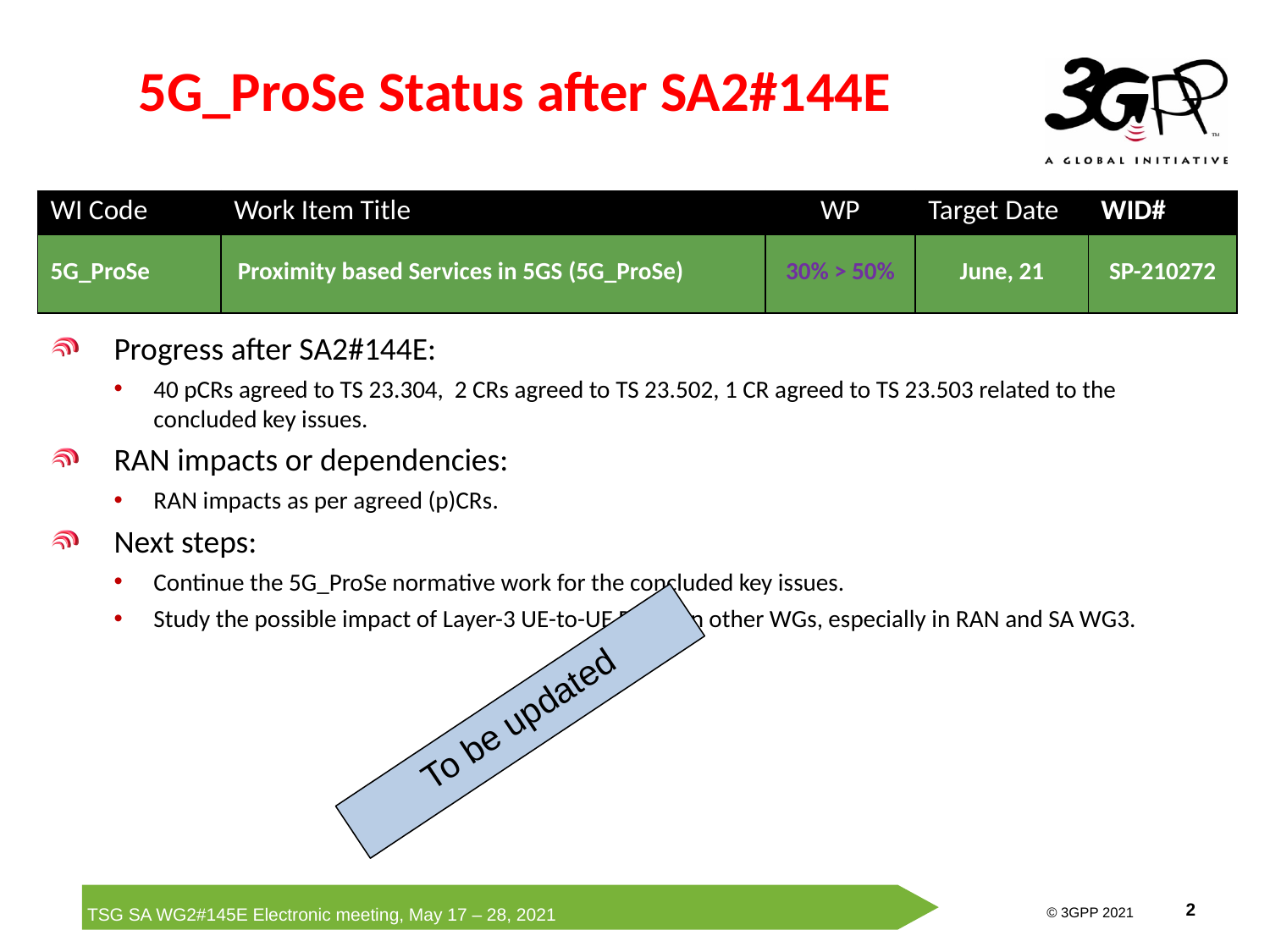

# 5G_ProSe Status after SA2#144E
| WI Code | Work Item Title | WP | Target Date | WID# |
| --- | --- | --- | --- | --- |
| 5G\_ProSe | Proximity based Services in 5GS (5G\_ProSe) | 30% > 50% | June, 21 | SP-210272 |
Progress after SA2#144E:
40 pCRs agreed to TS 23.304,  2 CRs agreed to TS 23.502, 1 CR agreed to TS 23.503 related to the concluded key issues.
RAN impacts or dependencies:
RAN impacts as per agreed (p)CRs.
Next steps:
Continue the 5G_ProSe normative work for the concluded key issues.
Study the possible impact of Layer-3 UE-to-UE Relay on other WGs, especially in RAN and SA WG3.

To be updated